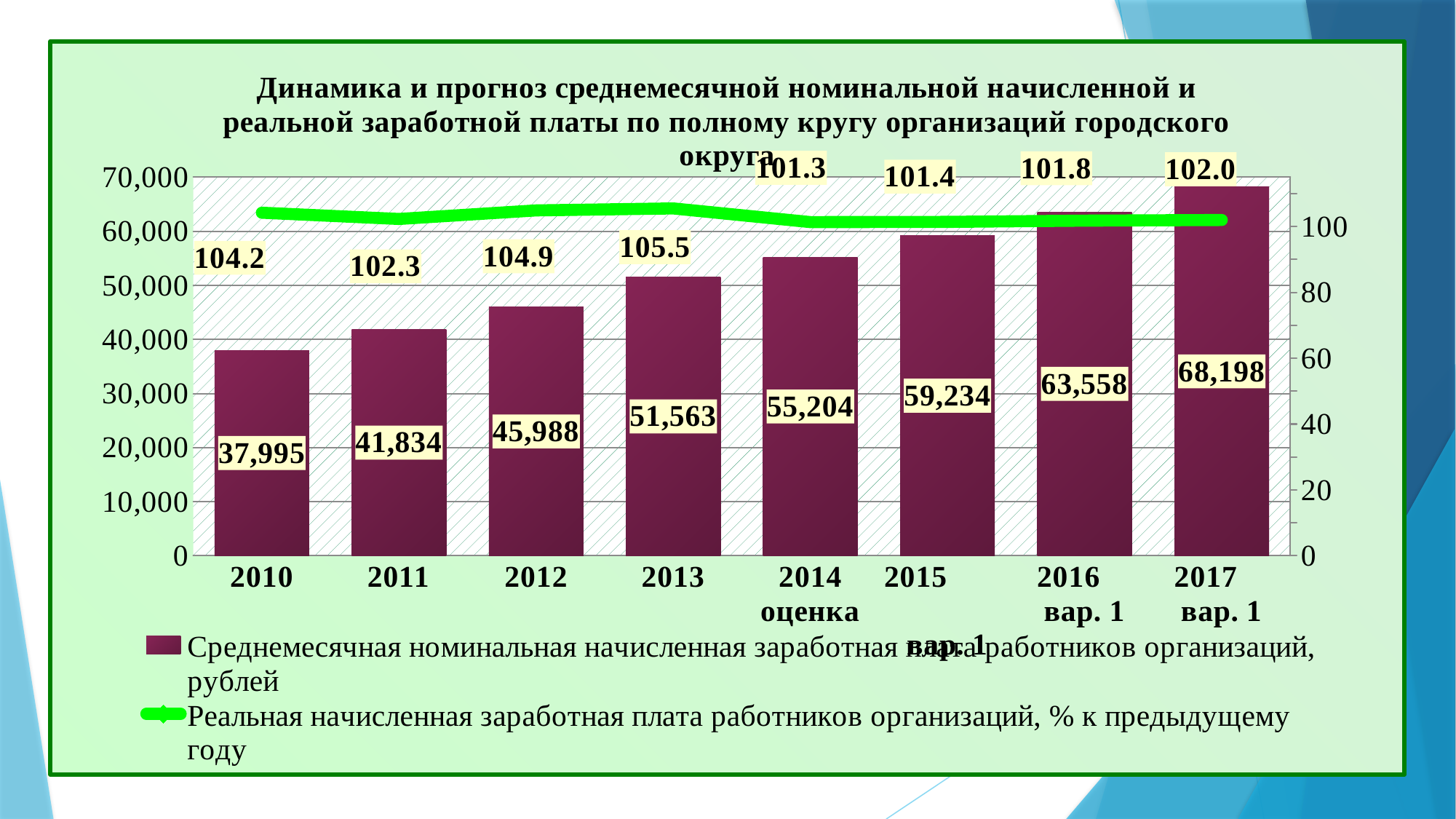

### Chart: Динамика и прогноз среднемесячной номинальной начисленной и реальной заработной платы по полному кругу организаций городского округа

| Category | Среднемесячная номинальная начисленная заработная плата работников организаций, рублей | Реальная начисленная заработная плата работников организаций, % к предыдущему году |
|---|---|---|
| 2010 | 37995.1 | 104.2 |
| 2011 | 41834.3 | 102.3 |
| 2012 | 45988.0 | 104.9 |
| 2013 | 51563.0 | 105.5 |
| 2014 оценка | 55204.41526420559 | 101.34 |
| 2015                         вар. 1 | 59234.34000000001 | 101.41000000000004 |
| 2016     вар. 1 | 63558.45000000001 | 101.79 |
| 2017     вар. 1 | 68198.22 | 101.99600000000002 |